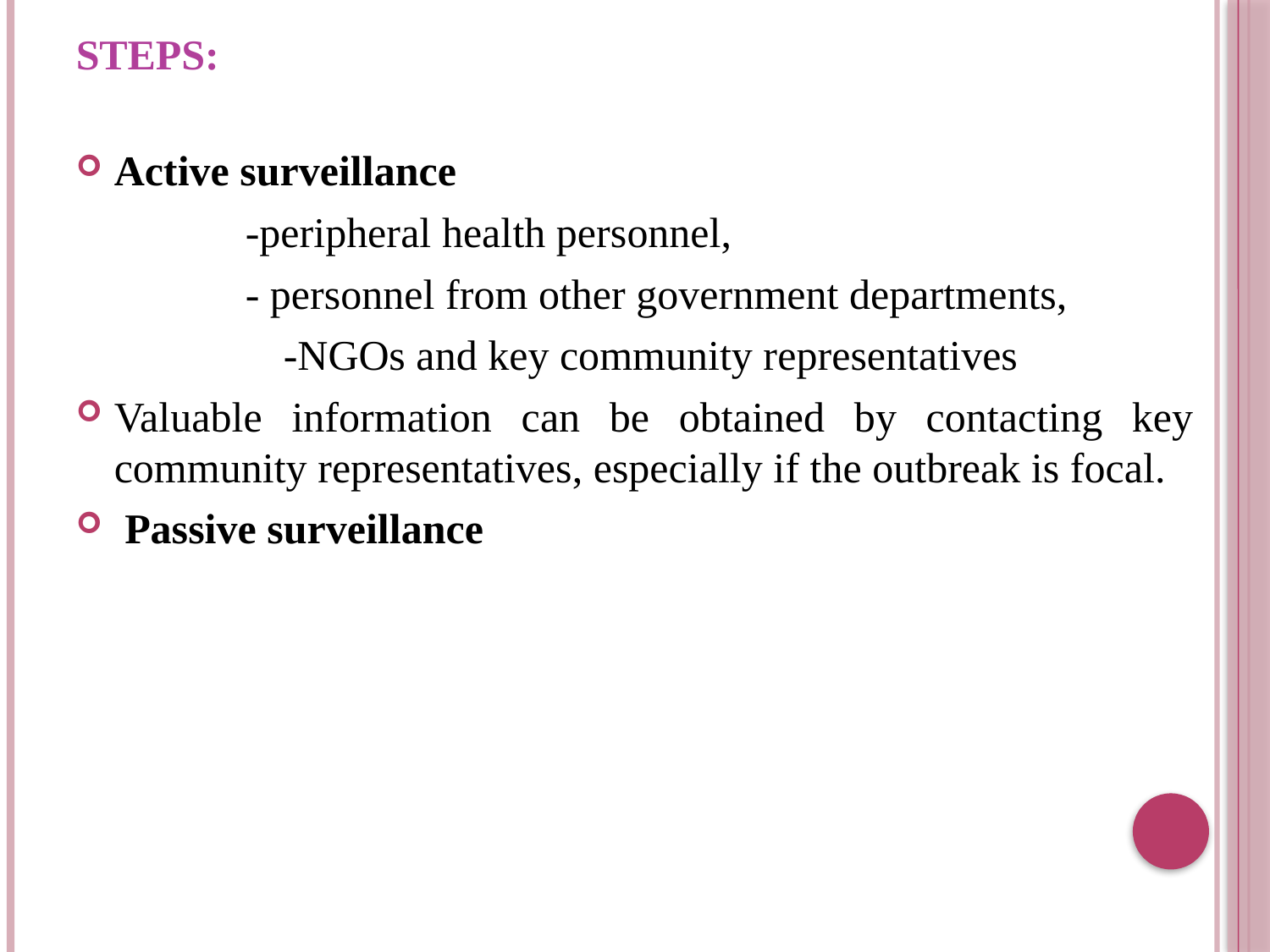

# Steps:
Active surveillance
                -peripheral health personnel,
                - personnel from other government departments,
		    -NGOs and key community representatives
Valuable information can be obtained by contacting key community representatives, especially if the outbreak is focal.
 Passive surveillance